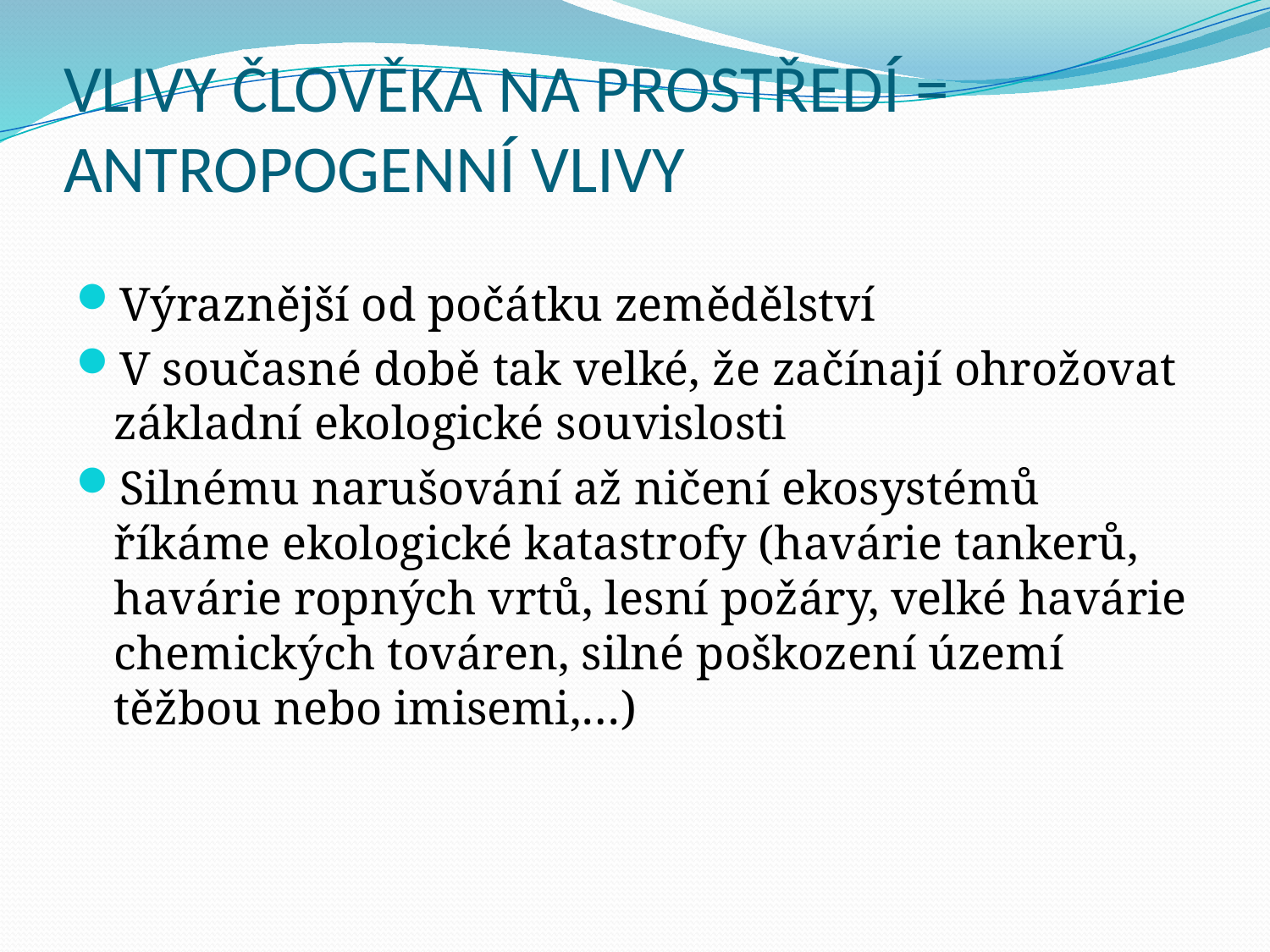

# VLIVY ČLOVĚKA NA PROSTŘEDÍ = ANTROPOGENNÍ VLIVY
Výraznější od počátku zemědělství
V současné době tak velké, že začínají ohrožovat základní ekologické souvislosti
Silnému narušování až ničení ekosystémů říkáme ekologické katastrofy (havárie tankerů, havárie ropných vrtů, lesní požáry, velké havárie chemických továren, silné poškození území těžbou nebo imisemi,…)